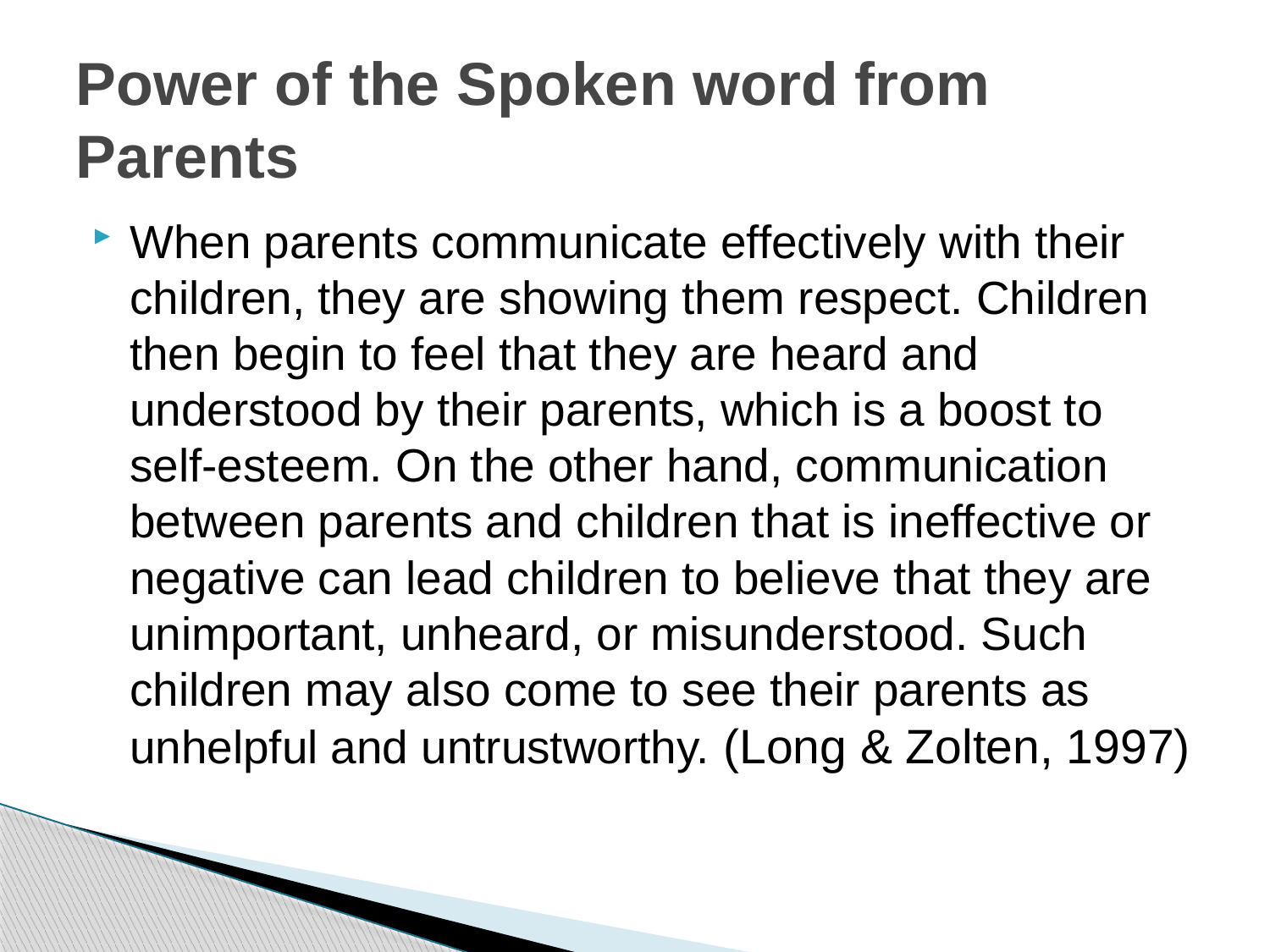

# Power of the Spoken word from Parents
When parents communicate effectively with their children, they are showing them respect. Children then begin to feel that they are heard and understood by their parents, which is a boost to self-esteem. On the other hand, communication between parents and children that is ineffective or negative can lead children to believe that they are unimportant, unheard, or misunderstood. Such children may also come to see their parents as unhelpful and untrustworthy. (Long & Zolten, 1997)